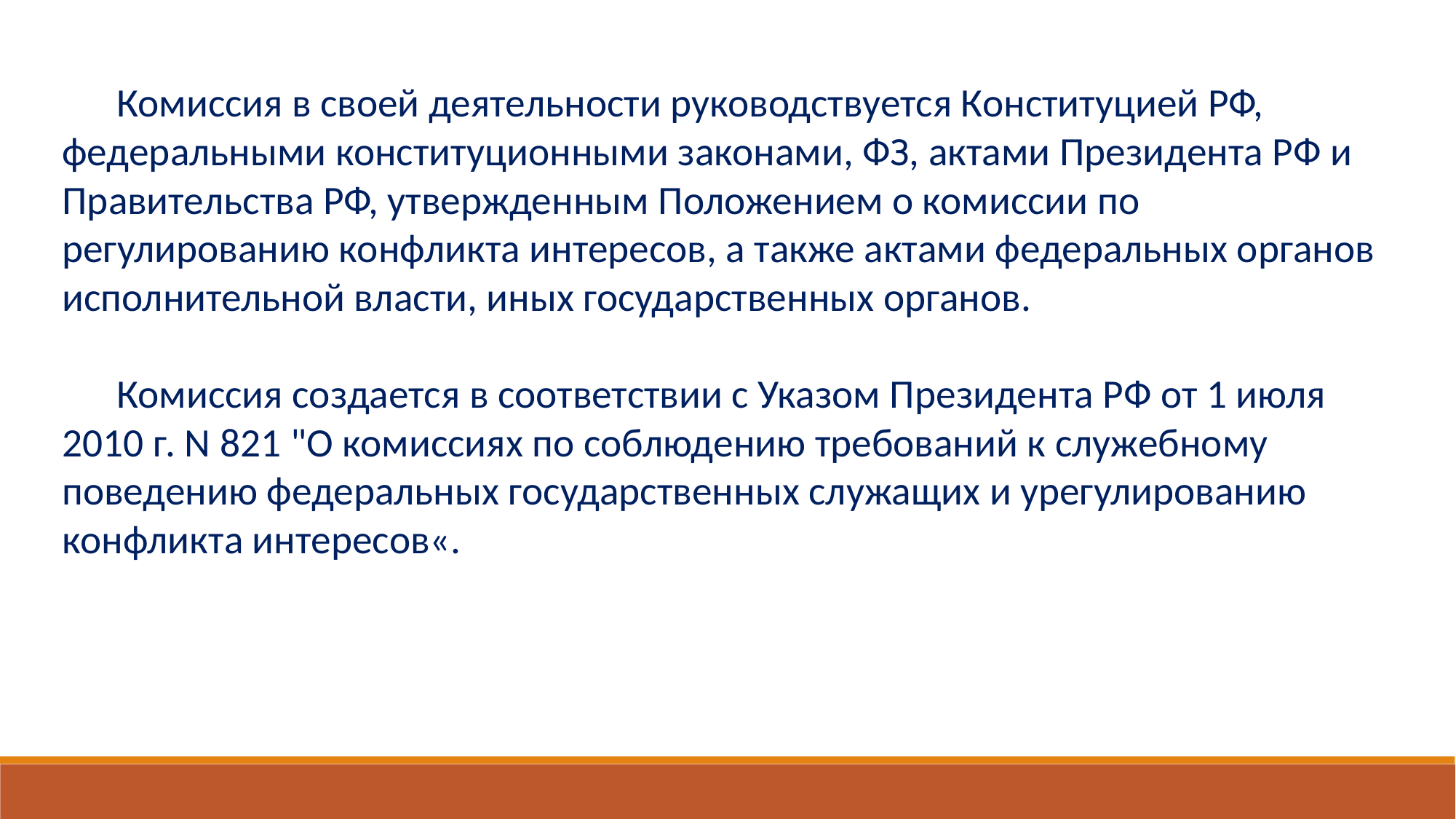

Комиссия в своей деятельности руководствуется Конституцией РФ, федеральными конституционными законами, ФЗ, актами Президента РФ и Правительства РФ, утвержденным Положением о комиссии по регулированию конфликта интересов, а также актами федеральных органов исполнительной власти, иных государственных органов.

Комиссия создается в соответствии с Указом Президента РФ от 1 июля 2010 г. N 821 "О комиссиях по соблюдению требований к служебному поведению федеральных государственных служащих и урегулированию конфликта интересов«.